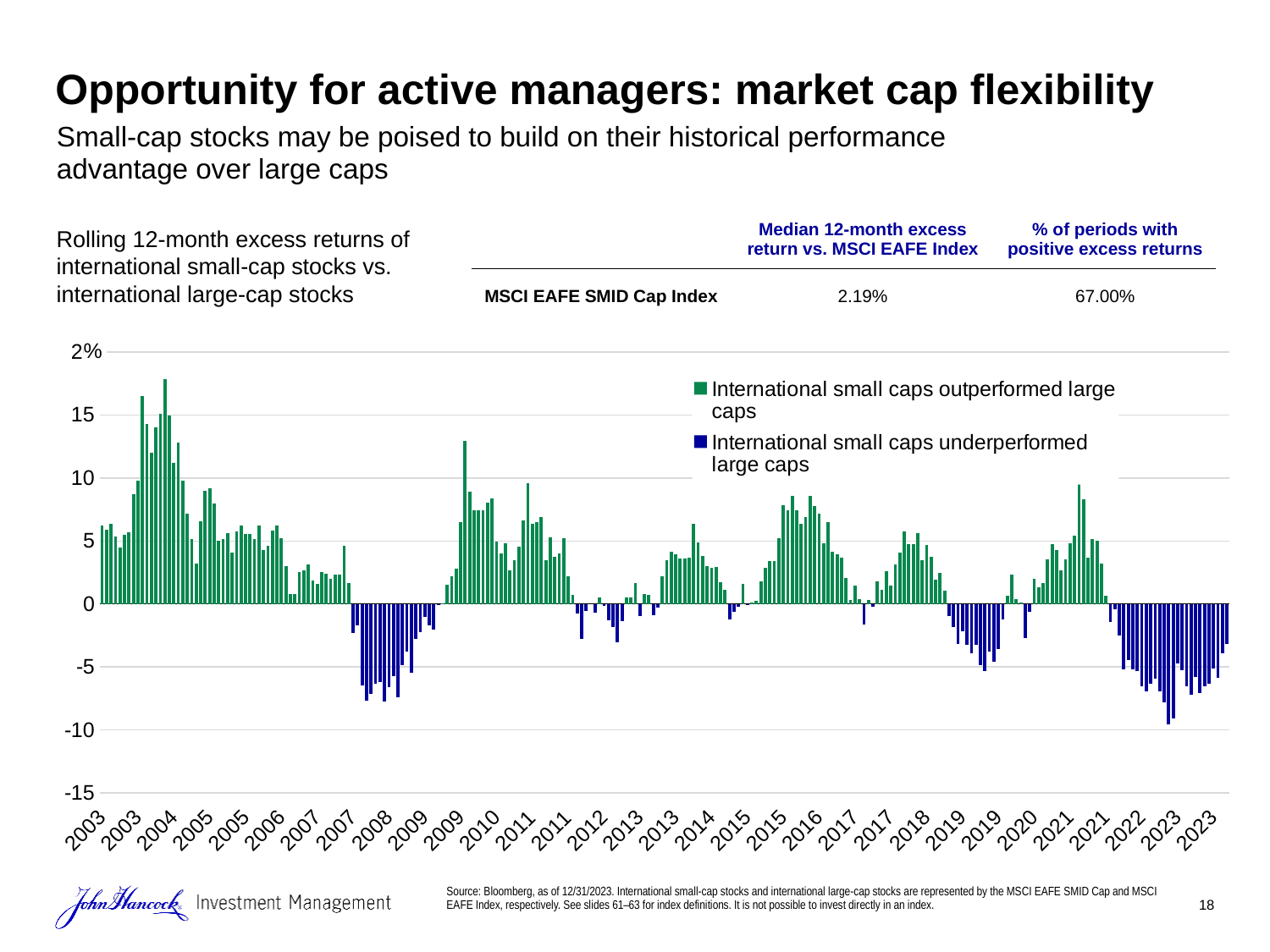

# Opportunity for active managers: market cap flexibility
Small-cap stocks may be poised to build on their historical performance
advantage over large caps
|  | Median 12-month excess return vs. MSCI EAFE Index | % of periods with positive excess returns |
| --- | --- | --- |
| MSCI EAFE SMID Cap Index | 2.19% | 67.00% |
Rolling 12-month excess returns of international small-cap stocks vs. international large-cap stocks
%

### Chart

| Category | International small caps outperformed large caps | International small caps underperformed large caps  |
|---|---|---|
| 37652 | 6.216068459837942 | None |
| 37680 | 5.884806804266194 | None |
| 37708 | 6.3804182618285346 | None |
| 37739 | 5.3504393337224325 | None |
| 37769 | 4.509874871995878 | None |
| 37800 | 5.474063783337901 | None |
| 37830 | 5.722524903430127 | None |
| 37861 | 8.736705549097843 | None |
| 37892 | 9.769752856342695 | None |
| 37922 | 16.508317941963462 | None |
| 37953 | 14.311711421612806 | None |
| 37983 | 11.997197975196158 | None |
| 38014 | 14.033276749522592 | None |
| 38045 | 15.080443383164472 | None |
| 38074 | 17.822177078156983 | None |
| 38105 | 14.990488183734165 | None |
| 38135 | 11.181800859484568 | None |
| 38166 | 12.795373149424606 | None |
| 38196 | 9.775134052876354 | None |
| 38227 | 7.165990534724841 | None |
| 38258 | 5.131106211459379 | None |
| 38288 | 3.2391076195928044 | None |
| 38319 | 6.589627507943874 | None |
| 38349 | 8.96044852862028 | None |
| 38380 | 9.215743141595635 | None |
| 38411 | 7.960511079462339 | None |
| 38439 | 5.056518847257175 | None |
| 38470 | 5.1790901299021215 | None |
| 38500 | 5.653730180691575 | None |
| 38531 | 4.050236743421976 | None |
| 38561 | 5.7563457282412855 | None |
| 38592 | 6.201922036328945 | None |
| 38623 | 5.530556278490728 | None |
| 38653 | 5.528296512749197 | None |
| 38684 | 5.163313987796883 | None |
| 38714 | 6.221177091011953 | None |
| 38745 | 4.302209139234492 | None |
| 38776 | 4.637436552087902 | None |
| 38804 | 5.855402755415586 | None |
| 38835 | 6.221072727343113 | None |
| 38865 | 5.249508950611425 | None |
| 38896 | 3.0379017250131284 | None |
| 38926 | 0.7761230704220736 | None |
| 38957 | 0.7916939654365898 | None |
| 38988 | 2.541240618361538 | None |
| 39018 | 2.6504186653241852 | None |
| 39049 | 3.1517539290452525 | None |
| 39079 | 1.8720096960806352 | None |
| 39110 | 1.6263431780560111 | None |
| 39141 | 2.534855616742849 | None |
| 39169 | 2.4230491513190344 | None |
| 39200 | 2.030219772014007 | None |
| 39230 | 2.361356315225027 | None |
| 39261 | 2.3335760373493173 | None |
| 39291 | 4.651663288750687 | None |
| 39322 | 1.6875099239294755 | None |
| 39353 | None | -2.298463353619116 |
| 39383 | None | -1.689017901863398 |
| 39414 | None | -6.451328938743671 |
| 39444 | None | -7.6754782105328045 |
| 39475 | None | -7.164646953014198 |
| 39506 | None | -6.3604828497314525 |
| 39535 | None | -6.21983108894577 |
| 39566 | None | -7.72826489254148 |
| 39596 | None | -6.601546277104431 |
| 39627 | None | -5.753463344757771 |
| 39657 | None | -7.3825566327799805 |
| 39688 | None | -4.878846241937165 |
| 39719 | None | -3.79533635205528 |
| 39749 | None | -5.4420652001996075 |
| 39780 | None | -2.8053042220763658 |
| 39810 | None | -2.2439790756024465 |
| 39841 | None | -1.0442383287874932 |
| 39872 | None | -1.7124561750069276 |
| 39900 | None | -2.0341505552253096 |
| 39931 | None | -0.045339958942491876 |
| 39961 | 0.032375823799448256 | None |
| 39992 | 1.499463014348624 | None |
| 40022 | 2.212141023739722 | None |
| 40053 | 2.785008898385101 | None |
| 40084 | 6.475418468142635 | None |
| 40114 | 12.940768969460038 | None |
| 40145 | 8.950851206819003 | None |
| 40175 | 7.468830430059526 | None |
| 40206 | 7.4373520226838465 | None |
| 40237 | 7.411789693630475 | None |
| 40265 | 8.066897925454477 | None |
| 40296 | 8.375895343885475 | None |
| 40326 | 4.987256748866065 | None |
| 40357 | 3.9917699571414786 | None |
| 40387 | 4.81287655056497 | None |
| 40418 | 2.6483808664240827 | None |
| 40449 | 3.4531471360380595 | None |
| 40479 | 4.541722103269443 | None |
| 40510 | 6.64206000368428 | None |
| 40540 | 9.618801329283677 | None |
| 40571 | 6.352923397542144 | None |
| 40602 | 6.500940410572522 | None |
| 40630 | 6.907148671188134 | None |
| 40661 | 3.5039258875461563 | None |
| 40691 | 5.255637820068305 | None |
| 40722 | 3.7624062736476382 | None |
| 40752 | 4.001780759194773 | None |
| 40783 | 5.198967047982151 | None |
| 40814 | 2.17773721185306 | None |
| 40844 | 0.7129858267262641 | None |
| 40875 | None | -0.7910091051157915 |
| 40905 | None | -2.7694336155225194 |
| 40936 | None | -0.5386122561674256 |
| 40967 | None | None |
| 40996 | None | -0.6857614685520925 |
| 41027 | 0.500264948715289 | None |
| 41057 | None | -0.15962932265139074 |
| 41088 | None | -1.269332952821335 |
| 41118 | None | -1.8103667720068781 |
| 41149 | None | -3.0693347326350096 |
| 41180 | None | -1.3582887996746358 |
| 41210 | 0.527829743088204 | None |
| 41241 | 0.5185989051419657 | None |
| 41271 | 1.6444262723479106 | None |
| 41302 | None | -0.967308565118131 |
| 41333 | 0.8057121230611308 | None |
| 41361 | 0.7395510379895072 | None |
| 41392 | None | -0.9033029578228167 |
| 41422 | None | -0.28799902540197664 |
| 41453 | 2.215565358397644 | None |
| 41483 | 3.4621474351860257 | None |
| 41514 | 4.118103539351537 | None |
| 41545 | 3.9461494713725713 | None |
| 41575 | 3.6101274307920974 | None |
| 41606 | 3.6422346305424504 | None |
| 41636 | 3.7033558050484814 | None |
| 41667 | 6.387964499972565 | None |
| 41698 | 4.916461588858034 | None |
| 41726 | 3.803552592159143 | None |
| 41757 | 2.9880228504472583 | None |
| 41787 | 2.866186772013691 | None |
| 41818 | 2.9302250799581486 | None |
| 41848 | 1.7551484993905362 | None |
| 41879 | 1.0970851154316534 | None |
| 41910 | None | -1.206823214312025 |
| 41940 | None | -0.5997837838850439 |
| 41971 | None | -0.22638517989775897 |
| 42001 | 1.5880157822476866 | None |
| 42032 | None | -0.0377293853877636 |
| 42063 | 0.1077555726317958 | None |
| 42091 | 0.24606897317744902 | None |
| 42122 | 1.7653904987901425 | None |
| 42152 | 2.8696167498377223 | None |
| 42183 | 3.441756071756319 | None |
| 42213 | 3.387240555713922 | None |
| 42244 | 5.252630607437292 | None |
| 42275 | 7.841508164036805 | None |
| 42305 | 7.416055022491619 | None |
| 42336 | 8.590491008433709 | None |
| 42366 | 7.427886746679347 | None |
| 42397 | 6.34873954234544 | None |
| 42428 | 6.931262825743367 | None |
| 42457 | 8.559279167735802 | None |
| 42488 | 7.78541642982754 | None |
| 42518 | 7.178002302356722 | None |
| 42549 | 4.818418425869953 | None |
| 42579 | 6.483855439773644 | None |
| 42610 | 4.131181694136998 | None |
| 42641 | 3.9664411511836084 | None |
| 42671 | 3.6562253642363984 | None |
| 42702 | 2.061478175948195 | None |
| 42732 | 0.3231777531377711 | None |
| 42763 | 1.4629982410830458 | None |
| 42794 | 0.3783547290822096 | None |
| 42822 | None | -1.635754941979073 |
| 42853 | 0.3005934012348739 | None |
| 42883 | None | -0.20692347168454006 |
| 42914 | 1.7751111780598379 | None |
| 42944 | 1.1213860975321879 | None |
| 42975 | 2.6168538860696913 | None |
| 43006 | 1.479165391131044 | None |
| 43036 | 3.169834293697104 | None |
| 43067 | 4.05729018891099 | None |
| 43097 | 5.749109888893589 | None |
| 43128 | 4.734641709770941 | None |
| 43159 | 4.777680615248883 | None |
| 43187 | 5.654334098779936 | None |
| 43218 | 3.5021793074589525 | None |
| 43248 | 4.659467106405169 | None |
| 43279 | 3.7357932752624556 | None |
| 43309 | 1.9595698492719258 | None |
| 43340 | 2.4364983726138156 | None |
| 43371 | 1.066225762921169 | None |
| 43401 | None | -0.9645330198726487 |
| 43432 | None | -1.8265029776431305 |
| 43462 | None | -3.163510167679018 |
| 43493 | None | -2.1649223113841884 |
| 43524 | None | -3.2116668076503707 |
| 43552 | None | -3.9275615200512926 |
| 43583 | None | -3.2216998848240364 |
| 43613 | None | -4.832875472031118 |
| 43644 | None | -5.339668925910157 |
| 43674 | None | -3.765415393013039 |
| 43705 | None | -4.590041642957699 |
| 43736 | None | -3.5618593828497858 |
| 43766 | None | -1.2357171423257984 |
| 43797 | 0.6347723117940518 | None |
| 43827 | 2.359422591573889 | None |
| 43858 | 0.3600000000000012 | None |
| 43889 | 0.10999999999999993 | None |
| 43918 | None | -2.74 |
| 43949 | None | -0.5999999999999996 |
| 43979 | 2.01 | None |
| 44010 | 1.35 | None |
| 44040 | 1.669 | None |
| 44071 | 3.5200000000000005 | None |
| 44102 | 4.77 | None |
| 44132 | 4.25 | None |
| 44163 | 2.7 | None |
| 44193 | 3.51 | None |
| 44224 | 4.8100000000000005 | None |
| 44255 | 5.419999999999998 | None |
| 44283 | 12.07 | None |
| 44314 | 8.329999999999998 | None |
| 44344 | 3.680000000000007 | None |
| 44375 | 5.159999999999997 | None |
| 44405 | 5.040000000000003 | None |
| 44436 | 3.1999999999999993 | None |
| 44467 | 0.6499999999999986 | None |
| 44497 | None | -1.3999999999999986 |
| 44528 | None | -0.3899999999999988 |
| 44558 | None | -2.5 |
| 44589 | None | -5.17 |
| 44620 | None | -4.45 |
| 44648 | None | -5.21 |
| 44679 | None | -5.36 |
| 44709 | None | -6.52 |
| 44740 | None | -6.950000000000001 |
| 44770 | None | -6.3500000000000005 |
| 44801 | None | -5.92 |
| 44832 | None | -6.940000000000001 |
| 44862 | None | -7.82 |
| 44893 | None | -9.54 |
| 44923 | None | -9.06 |
| 44954 | None | -4.75 |
| 44985 | None | -5.289999999999999 |
| 45013 | None | -6.51 |
| 45044 | None | -7.23 |
| 45074 | None | -5.77 |
| 45105 | None | -7.1 |
| 45135 | None | -6.549999999999999 |
| 45166 | None | -6.340000000000002 |
| 45197 | None | -5.149999999999999 |
| 45227 | None | -5.84 |
| 45258 | None | -3.9299999999999997 |
| 45288 | None | -3.1899999999999977 |
Source: Bloomberg, as of 12/31/2023. International small-cap stocks and international large-cap stocks are represented by the MSCI EAFE SMID Cap and MSCI EAFE Index, respectively. See slides 61–63 for index definitions. It is not possible to invest directly in an index.
18